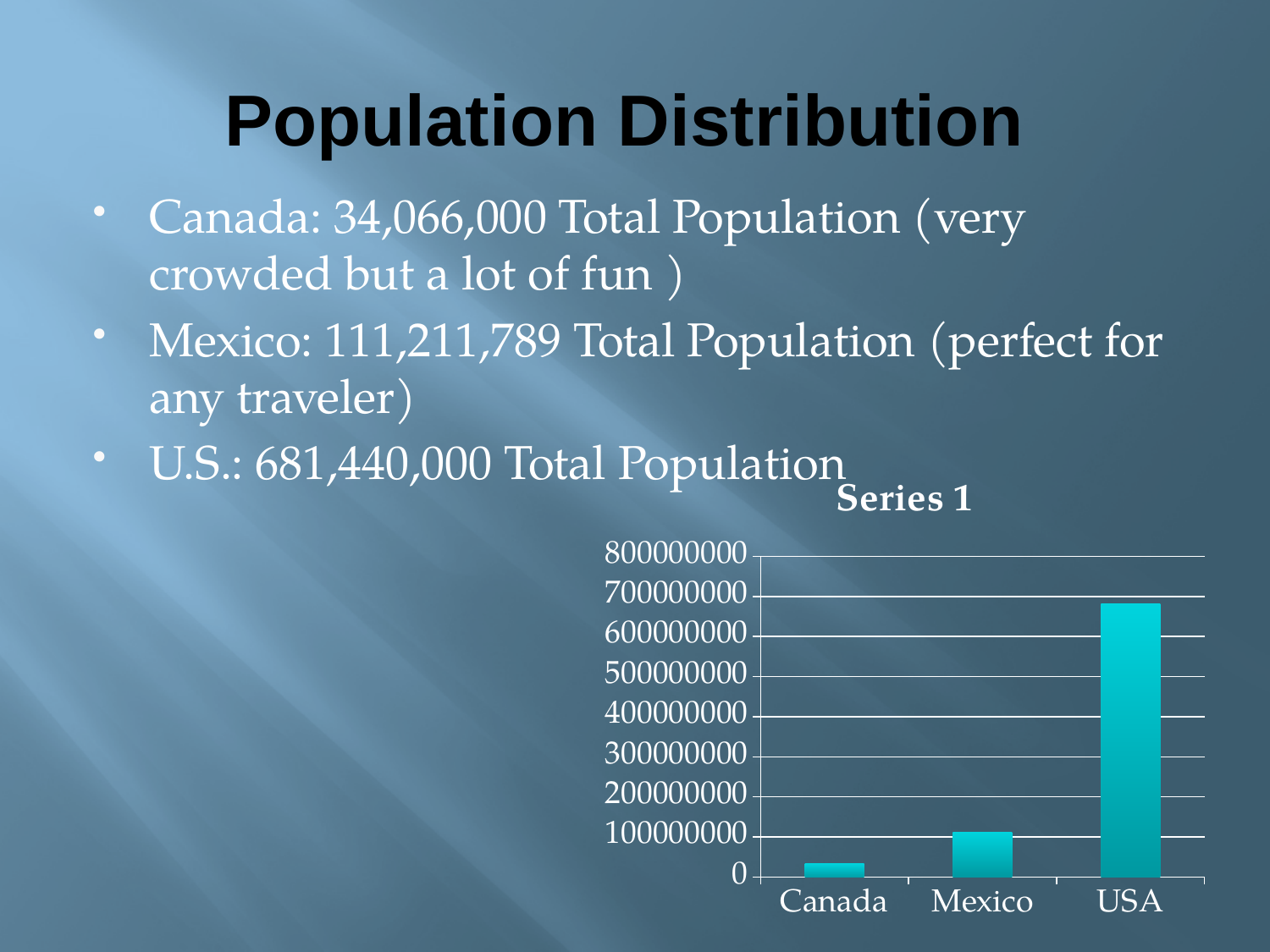

# Population Distribution
Canada: 34,066,000 Total Population (very crowded but a lot of fun )
Mexico: 111,211,789 Total Population (perfect for any traveler)
U.S.: 681,440,000 Total Population

### Chart:

| Category | Series 1 |
|---|---|
| Canada | 34066000.0 |
| Mexico | 111211789.0 |
| USA | 681440000.0 |